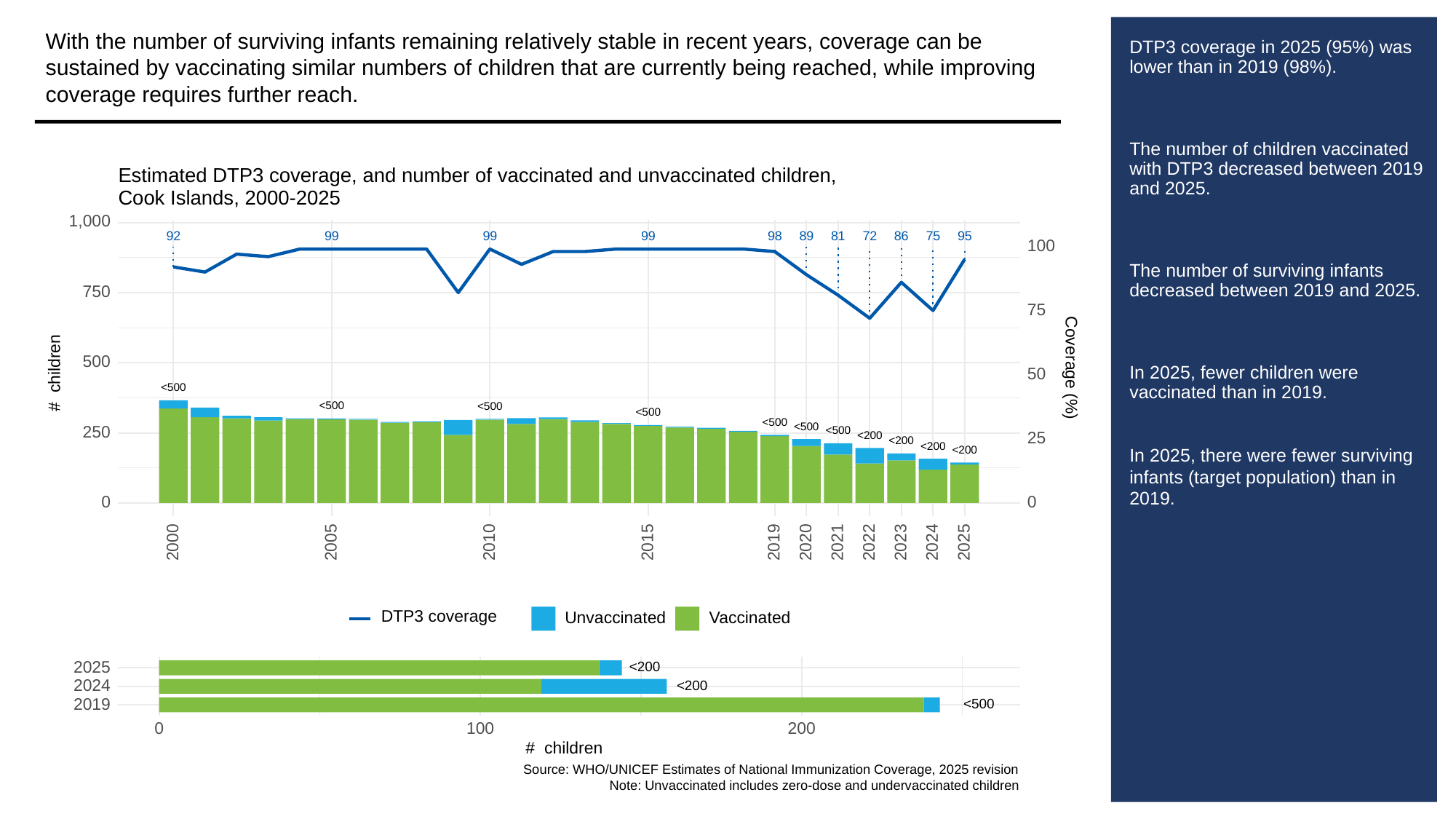

With the number of surviving infants remaining relatively stable in recent years, coverage can be sustained by vaccinating similar numbers of children that are currently being reached, while improving coverage requires further reach.
# DTP3 coverage in 2025 (95%) was lower than in 2019 (98%).

The number of children vaccinated with DTP3 decreased between 2019 and 2025.

The number of surviving infants decreased between 2019 and 2025.

In 2025, fewer children were vaccinated than in 2019.

In 2025, there were fewer surviving infants (target population) than in 2019.

Estimated DTP3 coverage, and number of vaccinated and unvaccinated children,
Cook Islands, 2000-2025
1,000

92
99
99
99
98
89
81
86
95
72
75
100

750

75

500
Coverage (%)
#  children

50
<500

<500
<500

<500

<500

<500

250

<500

<200
25

<200

<200

<200

0
0

2023
2000
2005
2010
2015
2019
2020
2021
2022
2024
2025

DTP3 coverage
Unvaccinated
Vaccinated

2025
<200

2024
<200

2019
<500

0
100
200
#  children
Source: WHO/UNICEF Estimates of National Immunization Coverage, 2025 revision
Note: Unvaccinated includes zero-dose and undervaccinated children